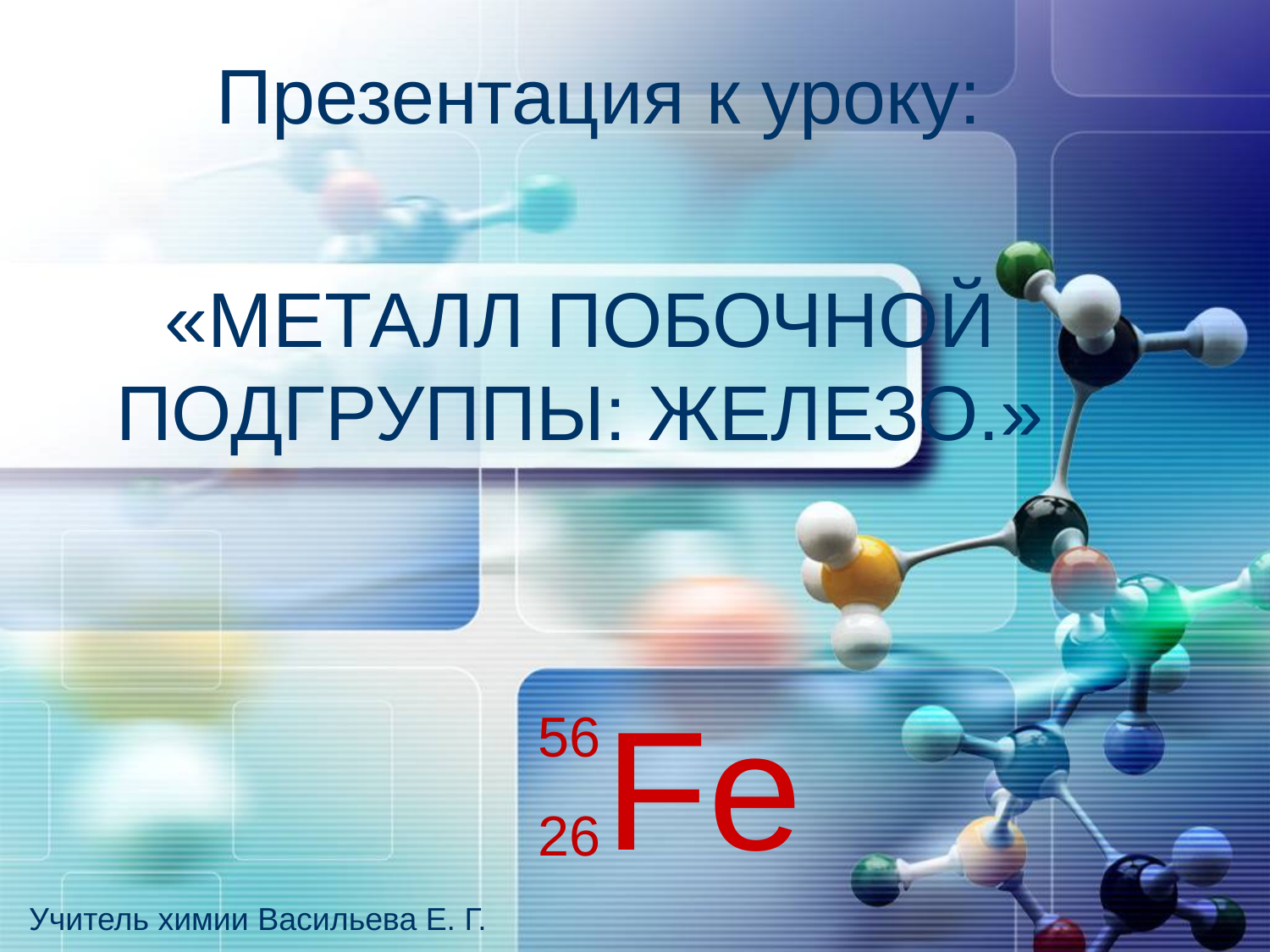

Презентация к уроку:
# «МЕТАЛЛ ПОБОЧНОЙ ПОДГРУППЫ: ЖЕЛЕЗО.»
 Fe
56
26
Учитель химии Васильева Е. Г.